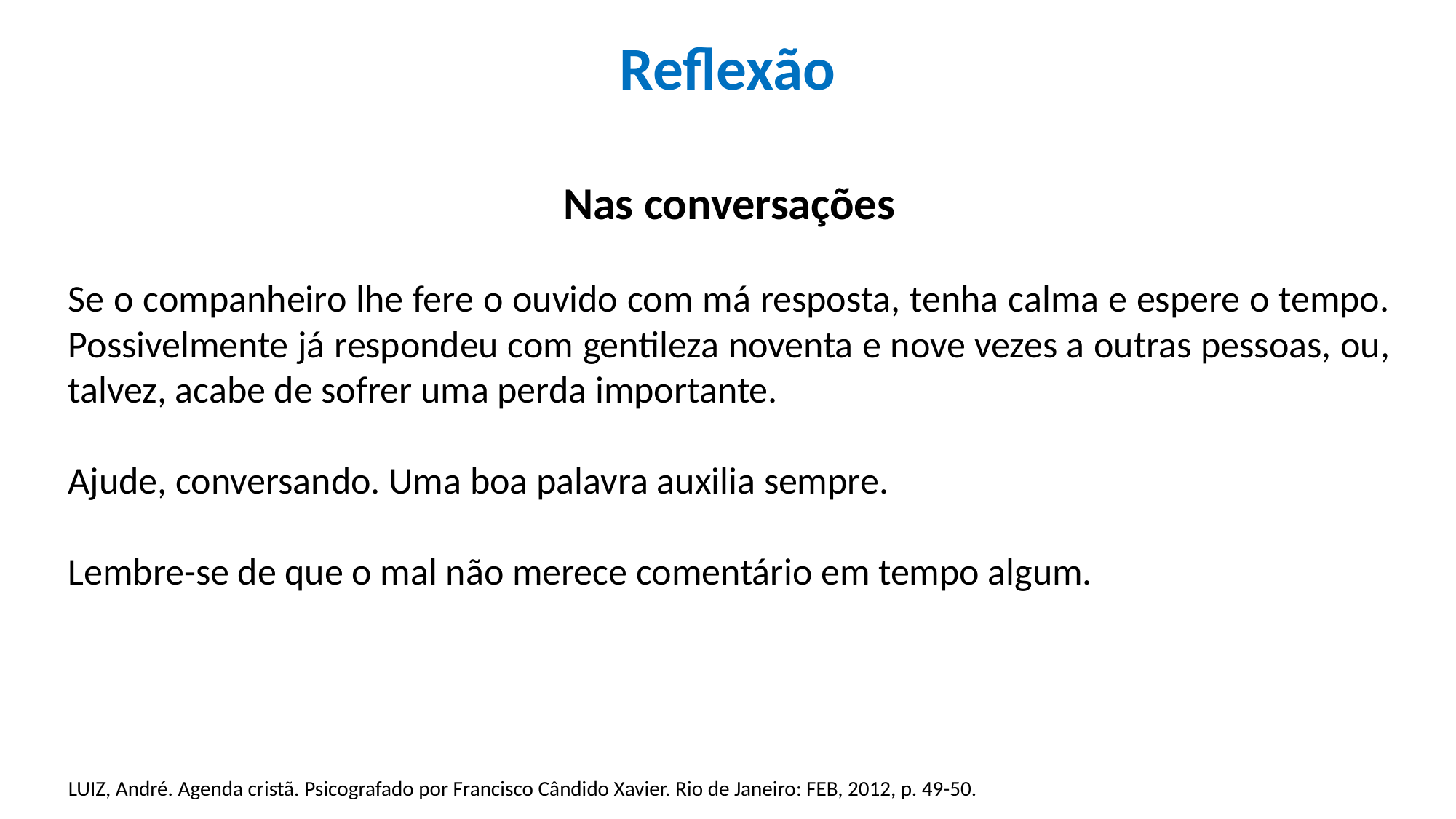

Reflexão
Nas conversações

Se o companheiro lhe fere o ouvido com má resposta, tenha calma e espere o tempo. Possivelmente já respondeu com gentileza noventa e nove vezes a outras pessoas, ou, talvez, acabe de sofrer uma perda importante.

Ajude, conversando. Uma boa palavra auxilia sempre.

Lembre-se de que o mal não merece comentário em tempo algum.

LUIZ, André. Agenda cristã. Psicografado por Francisco Cândido Xavier. Rio de Janeiro: FEB, 2012, p. 49-50.